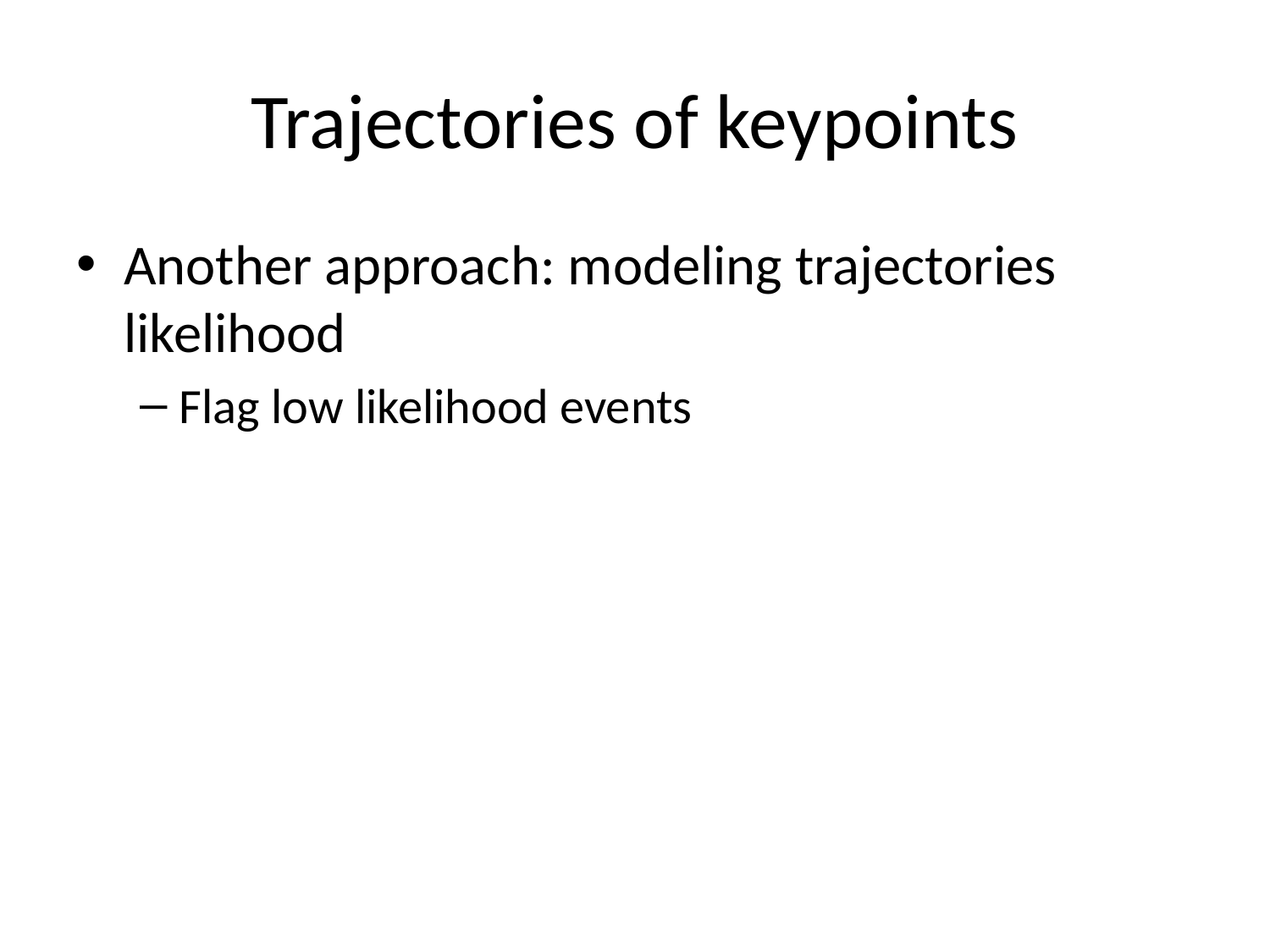

# Trajectories of keypoints
Another approach: modeling trajectories likelihood
Flag low likelihood events